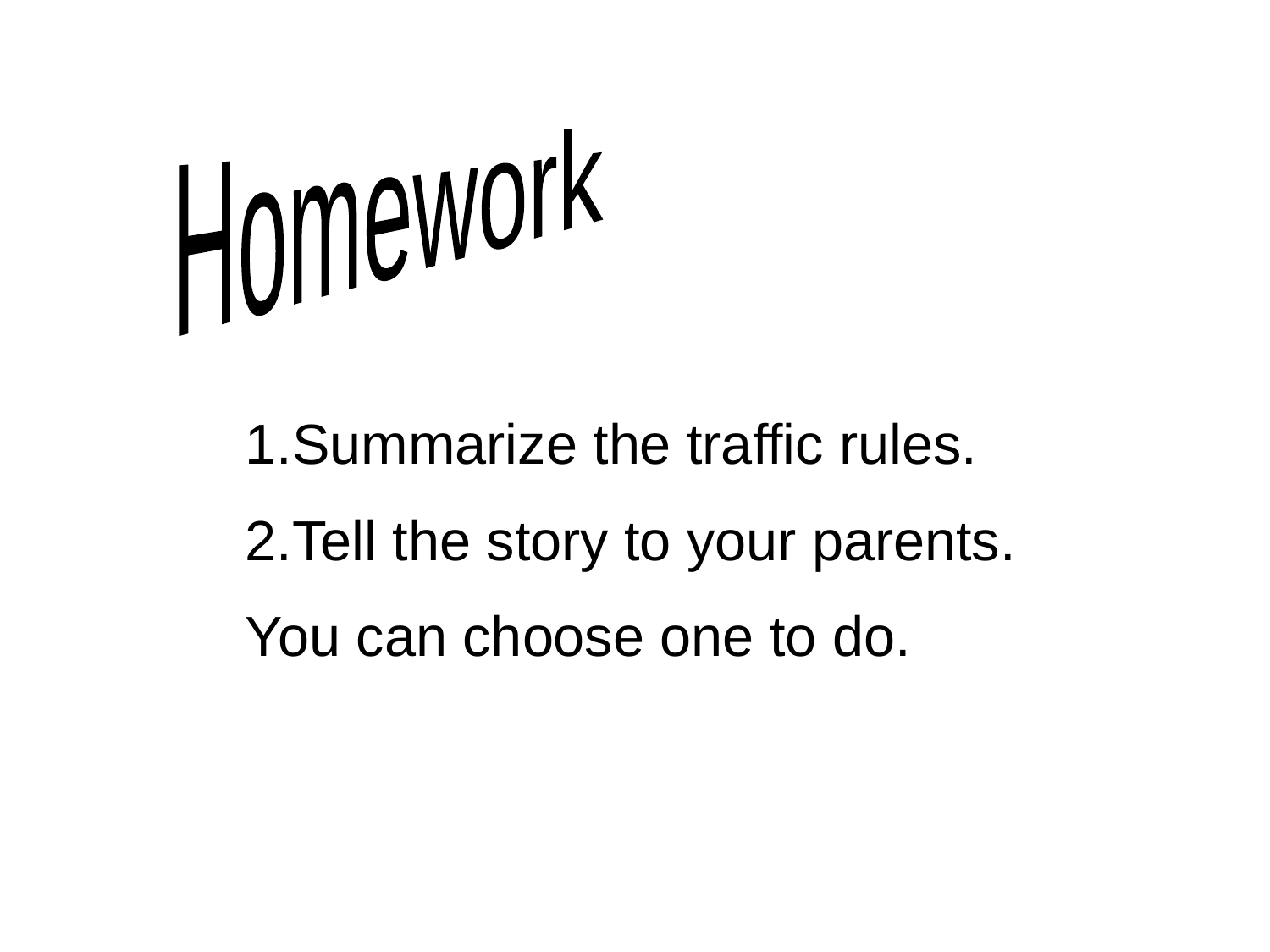

Homework
1.Summarize the traffic rules.
2.Tell the story to your parents.
You can choose one to do.